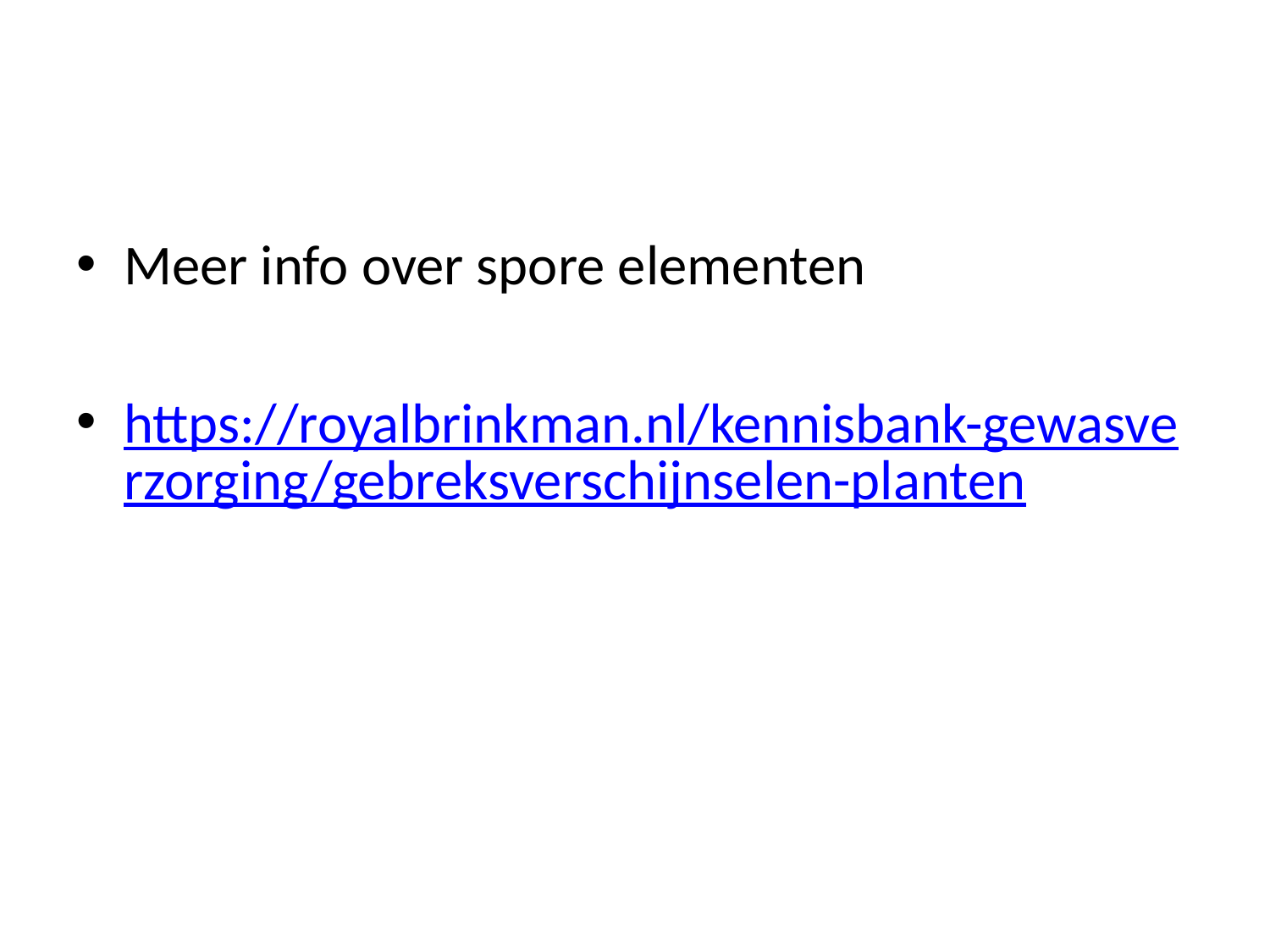

#
Meer info over spore elementen

https://royalbrinkman.nl/kennisbank-gewasverzorging/gebreksverschijnselen-planten